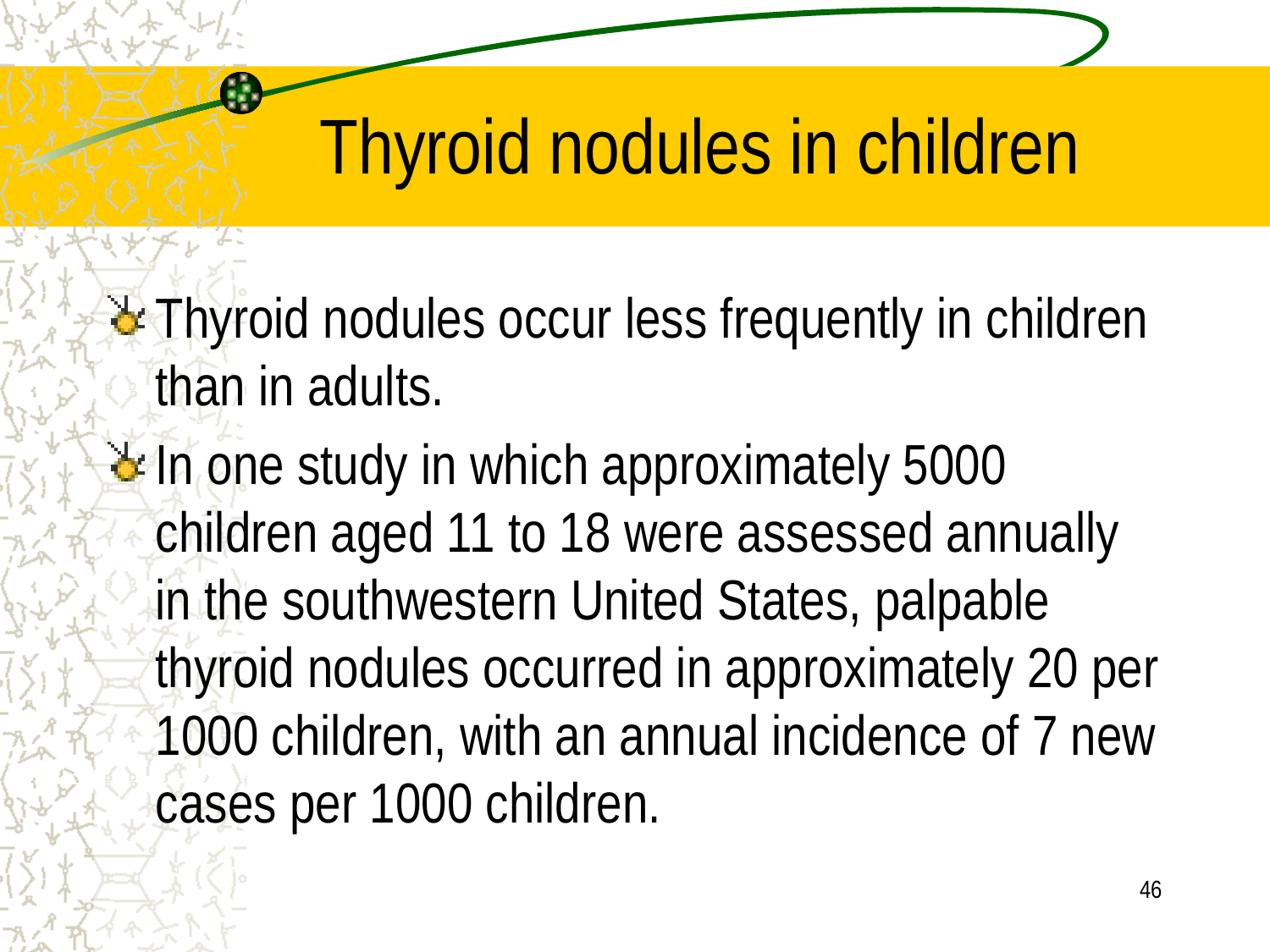

# Thyroid nodules in children
Thyroid nodules occur less frequently in children than in adults.
In one study in which approximately 5000 children aged 11 to 18 were assessed annually in the southwestern United States, palpable thyroid nodules occurred in approximately 20 per 1000 children, with an annual incidence of 7 new cases per 1000 children.
46